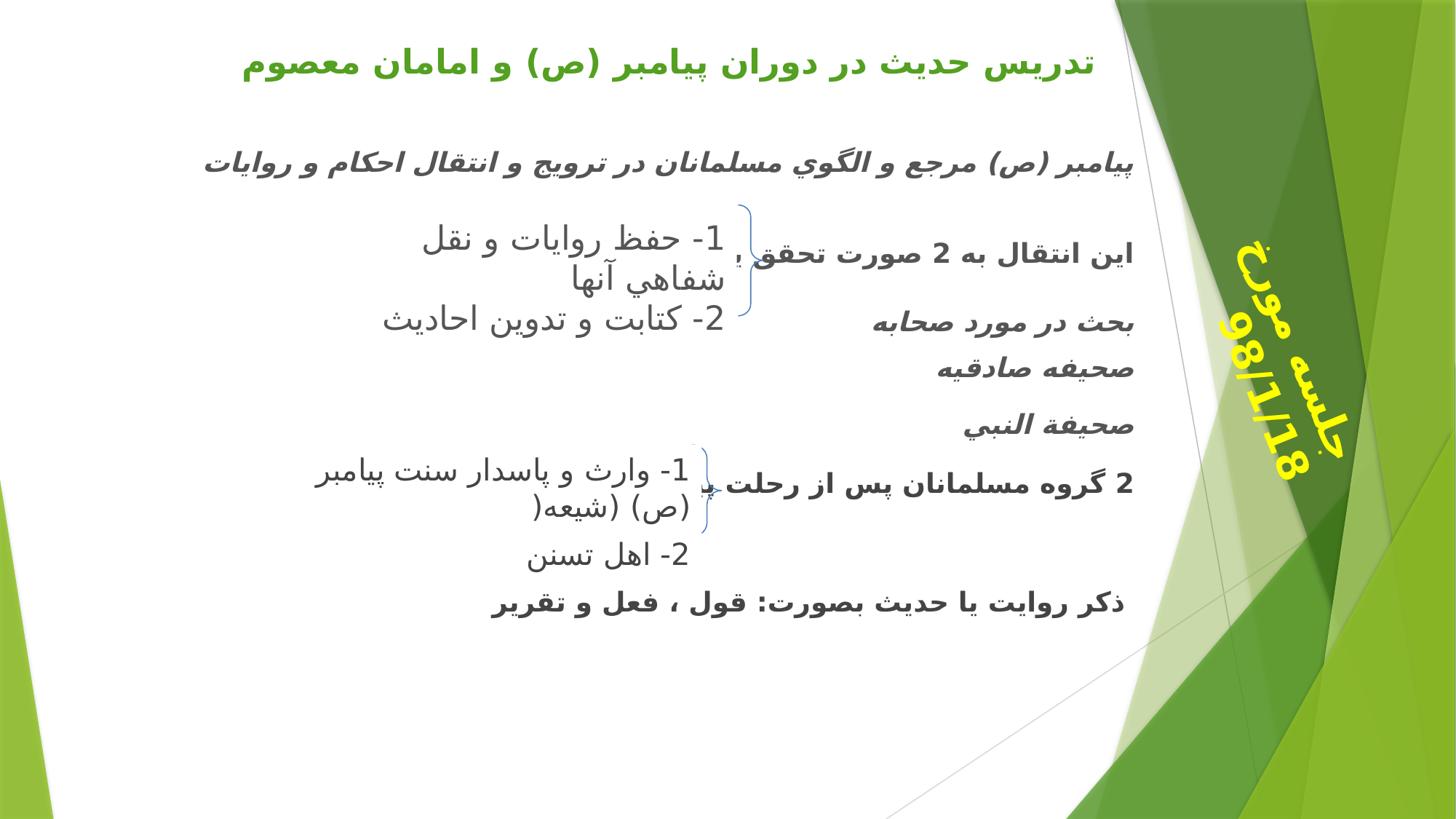

# تدريس حديث در دوران پيامبر (ص) و امامان معصوم
پيامبر (ص) مرجع و الگوي مسلمانان در ترويج و انتقال احکام و روايات

اين انتقال به 2 صورت تحقق يافت:
بحث در مورد صحابه
صحيفه صادقيه
صحيفة النبي
2 گروه مسلمانان پس از رحلت پيامبر (ص)

 ذکر روايت يا حديث بصورت: قول ، فعل و تقرير

جلسه مورخ               98/1/18

1- حفظ روايات و نقل شفاهي آنها
2- کتابت و تدوين احاديث
1- وارث و پاسدار سنت پيامبر (ص) (شيعه(
2- اهل تسنن